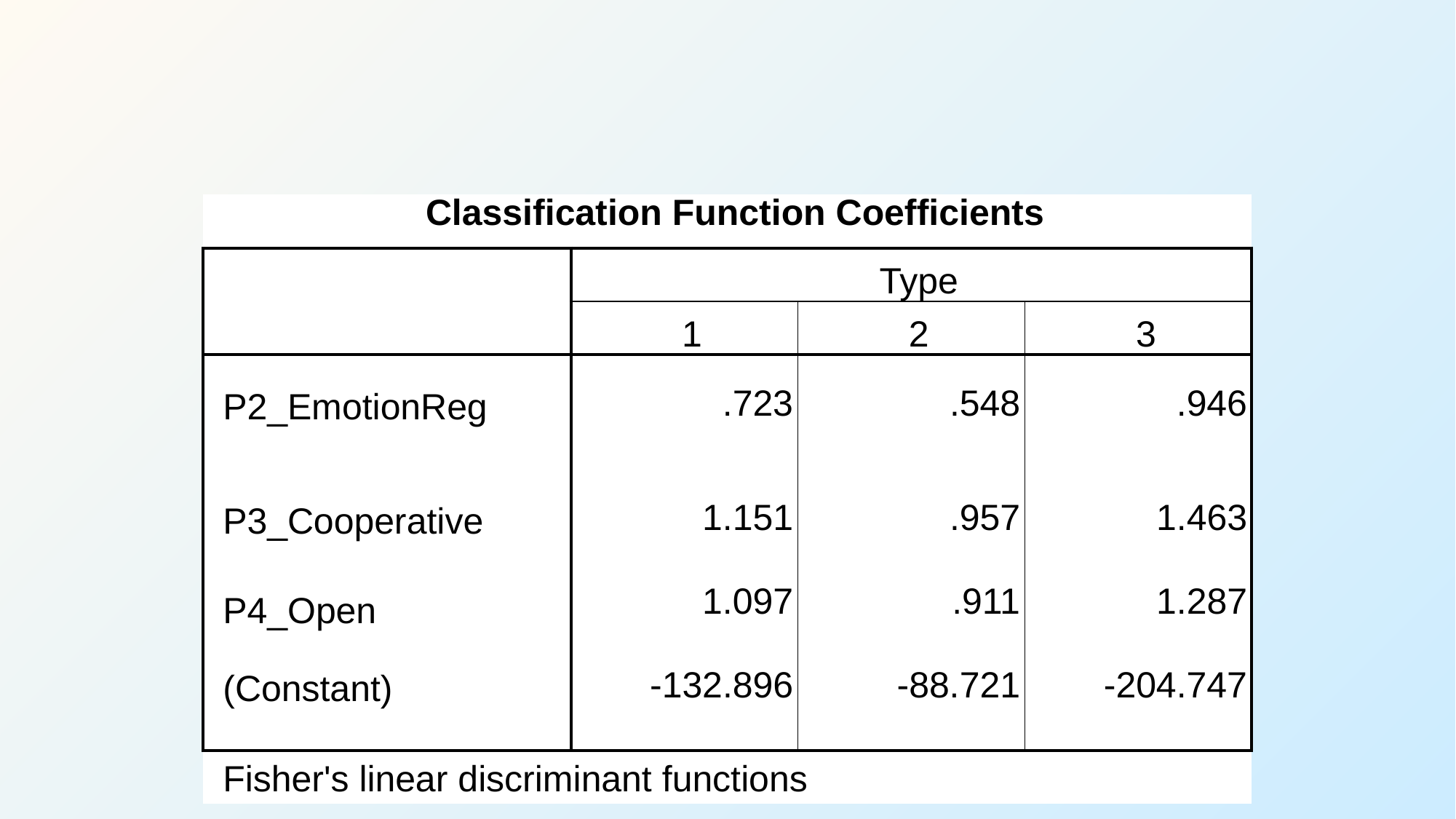

#
| Classification Function Coefficients |  |  |  |
| --- | --- | --- | --- |
|  | Type |  |  |
|  | 1 | 2 | 3 |
| P2\_EmotionReg | .723 | .548 | .946 |
| P3\_Cooperative | 1.151 | .957 | 1.463 |
| P4\_Open | 1.097 | .911 | 1.287 |
| (Constant) | -132.896 | -88.721 | -204.747 |
| Fisher's linear discriminant functions |  |  |  |